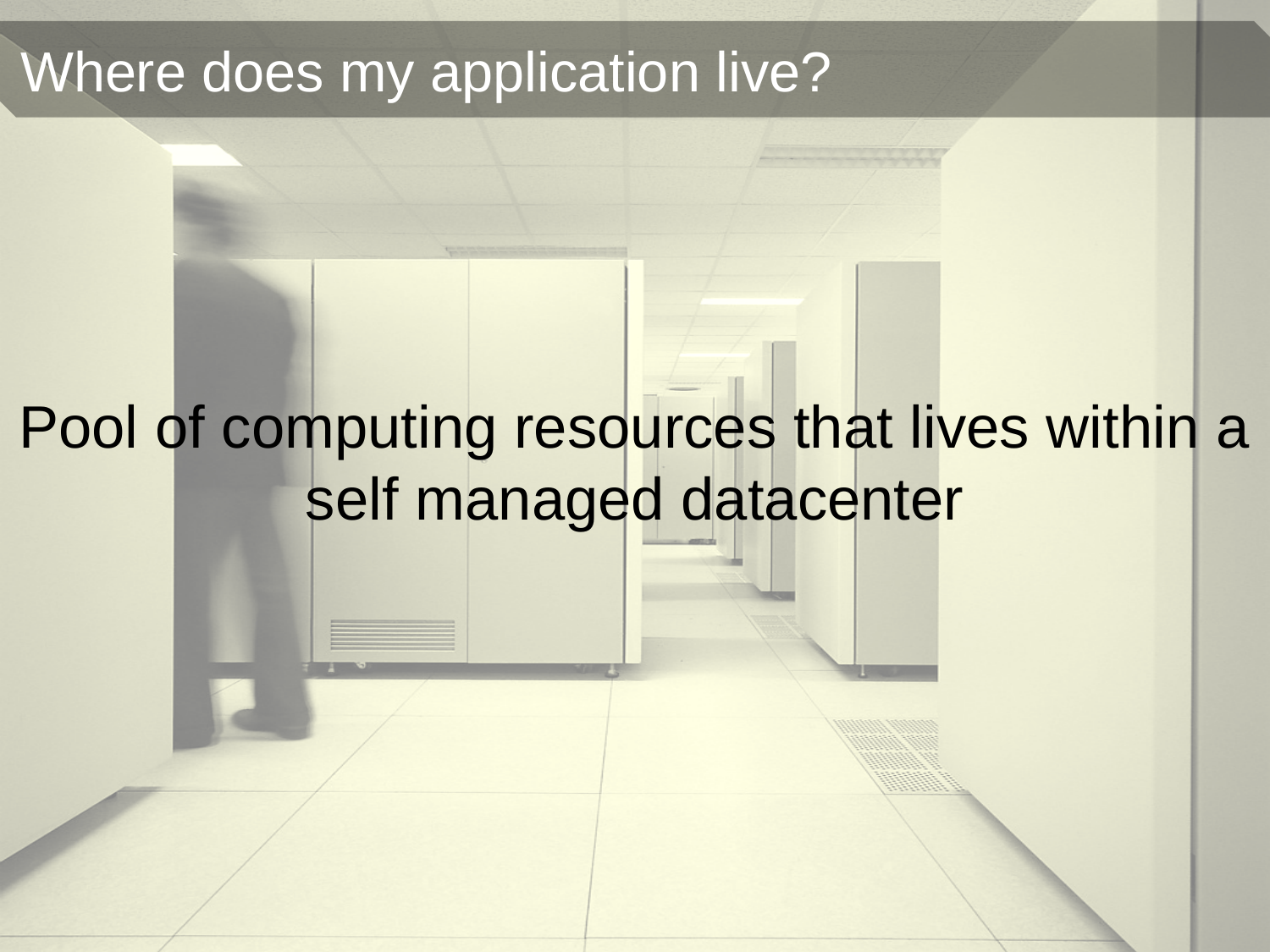

Pool of computing resources that lives within a self managed datacenter